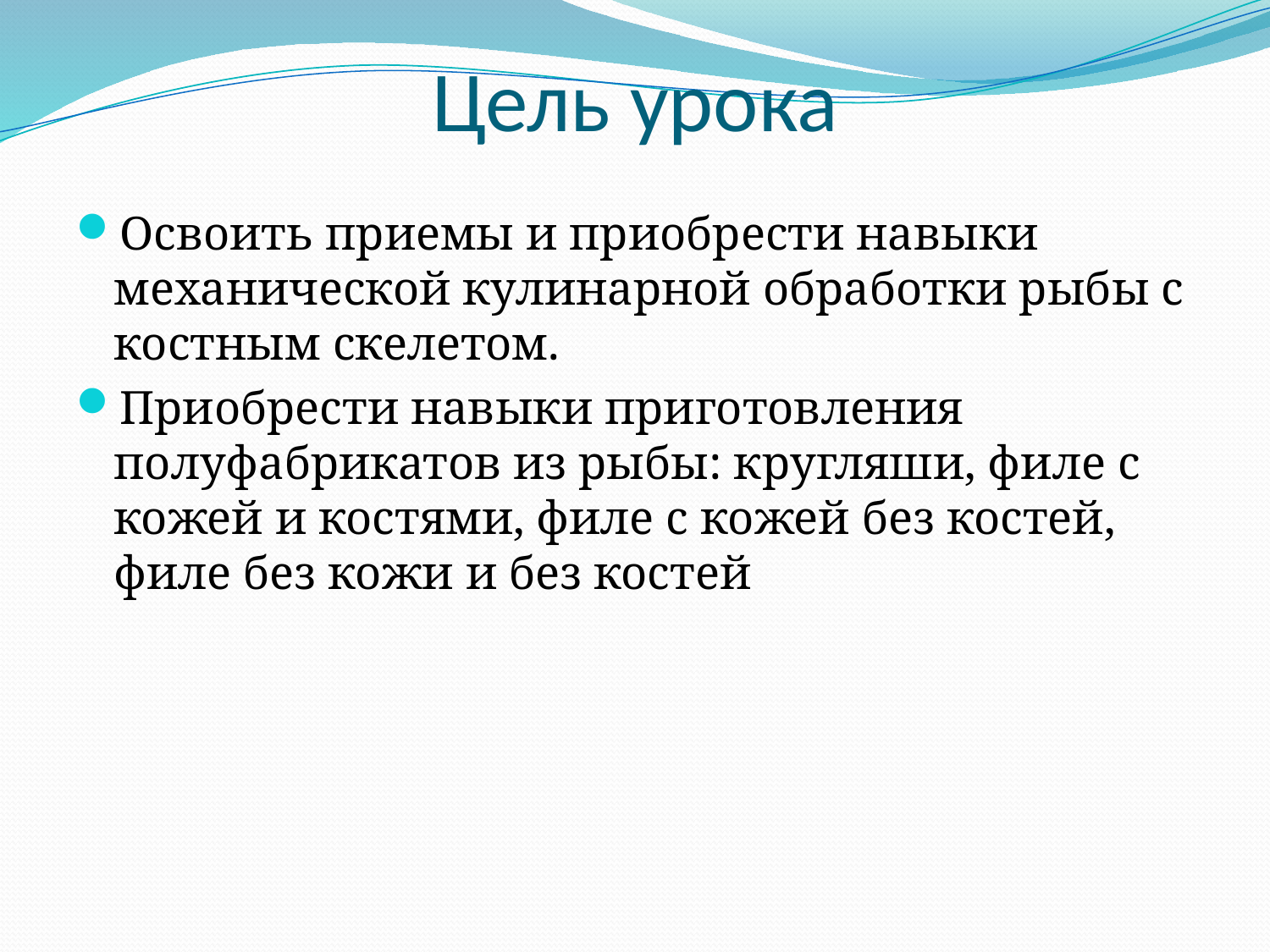

# Цель урока
Освоить приемы и приобрести навыки механической кулинарной обработки рыбы с костным скелетом.
Приобрести навыки приготовления полуфабрикатов из рыбы: кругляши, филе с кожей и костями, филе с кожей без костей, филе без кожи и без костей